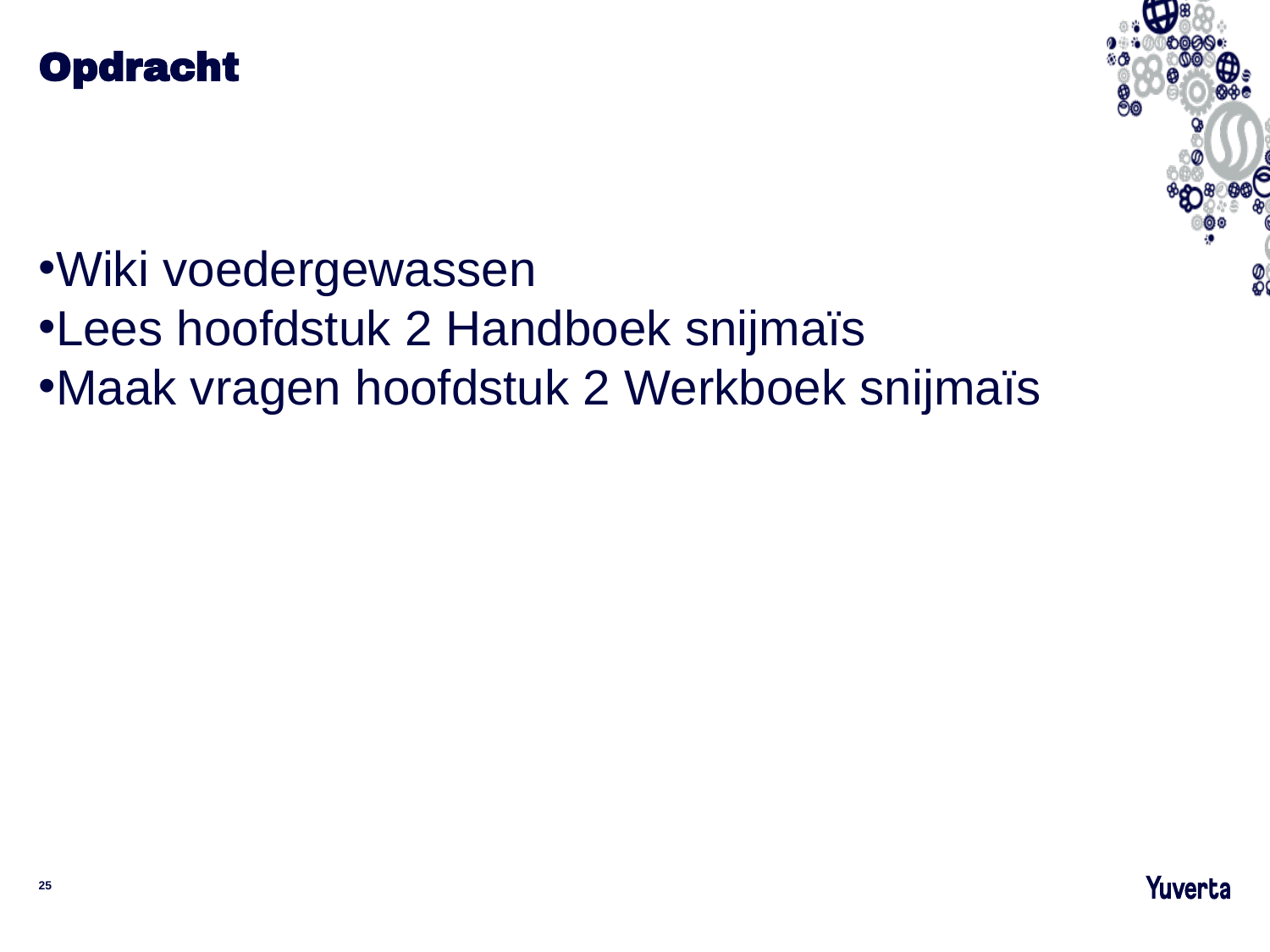

# Opdracht
Wiki voedergewassen
Lees hoofdstuk 2 Handboek snijmaïs
Maak vragen hoofdstuk 2 Werkboek snijmaïs
25